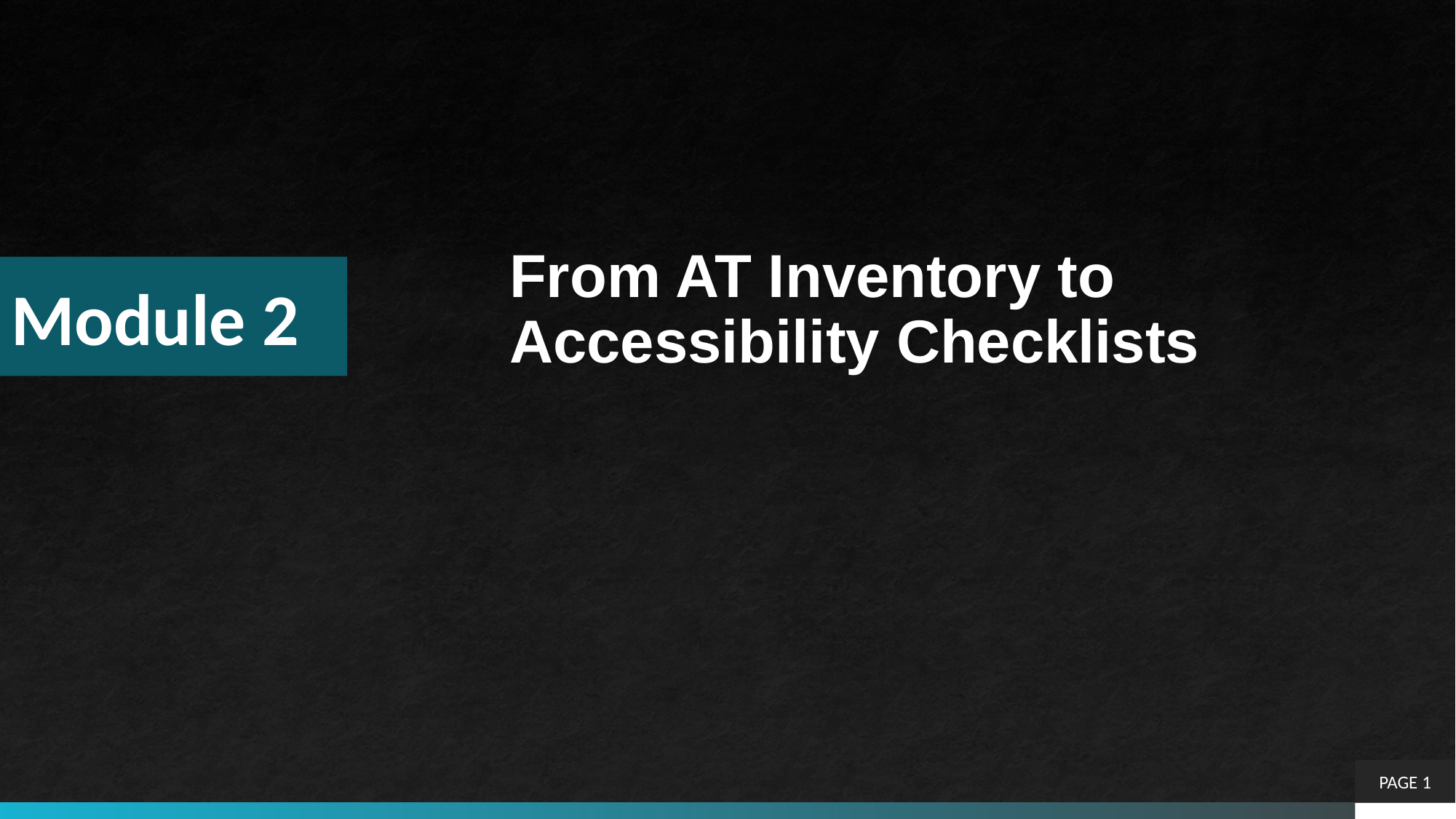

From AT Inventory to Accessibility Checklists

# Module 2
PAGE 1